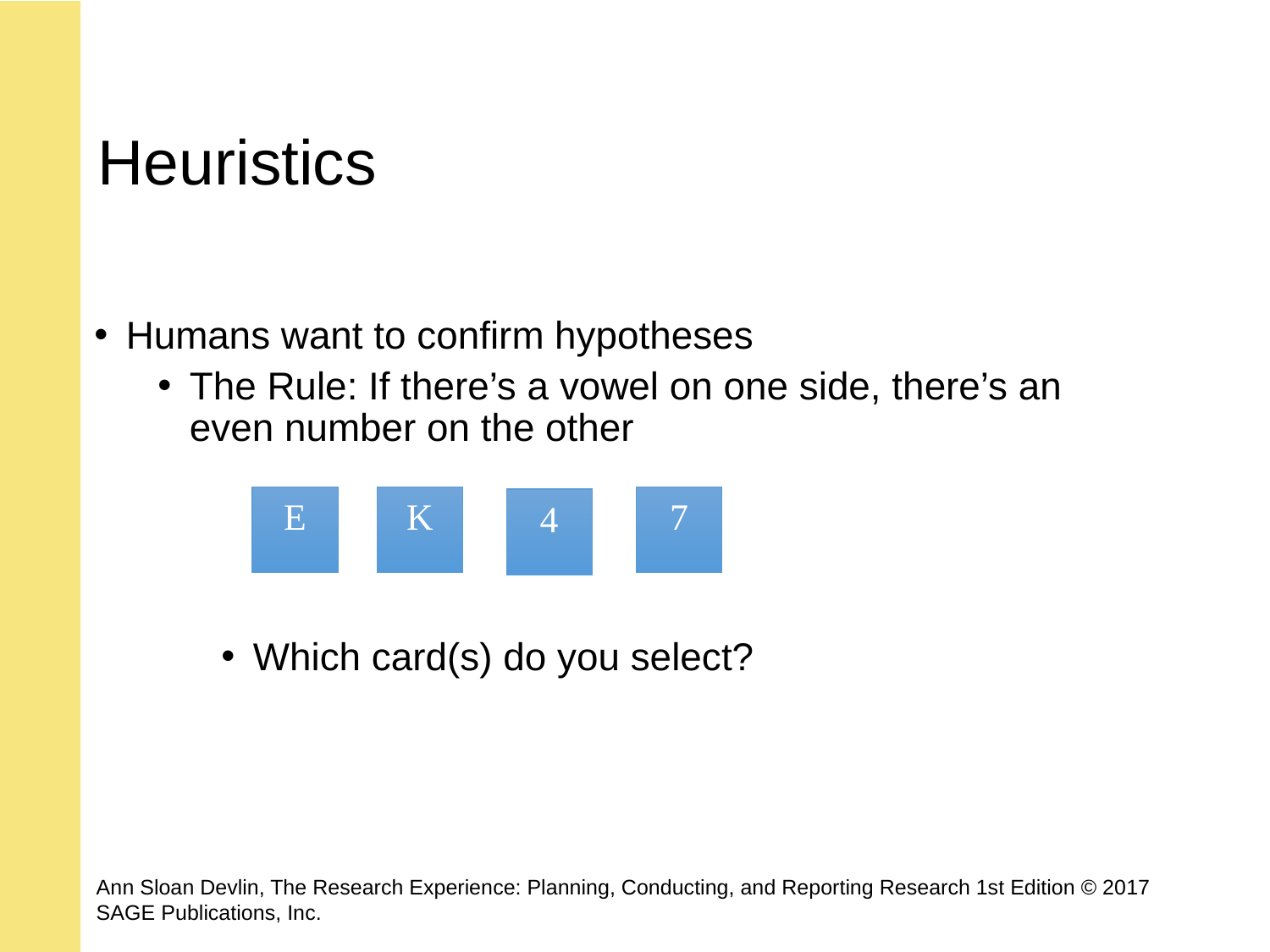

# Heuristics
Humans want to confirm hypotheses
The Rule: If there’s a vowel on one side, there’s an even number on the other

Which card(s) do you select?

E

K
7
4